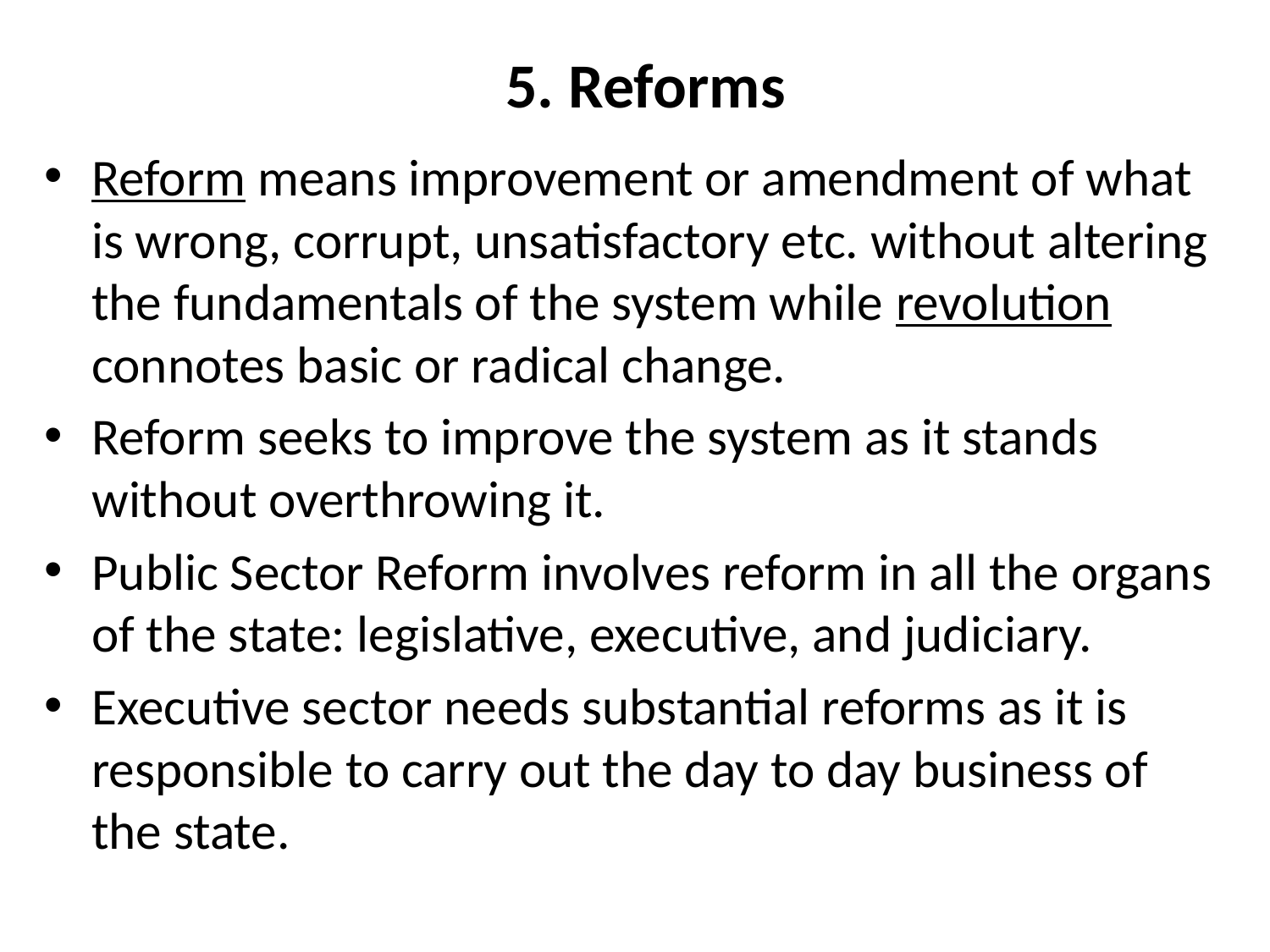

# 5. Reforms
Reform means improvement or amendment of what is wrong, corrupt, unsatisfactory etc. without altering the fundamentals of the system while revolution connotes basic or radical change.
Reform seeks to improve the system as it stands without overthrowing it.
Public Sector Reform involves reform in all the organs of the state: legislative, executive, and judiciary.
Executive sector needs substantial reforms as it is responsible to carry out the day to day business of the state.